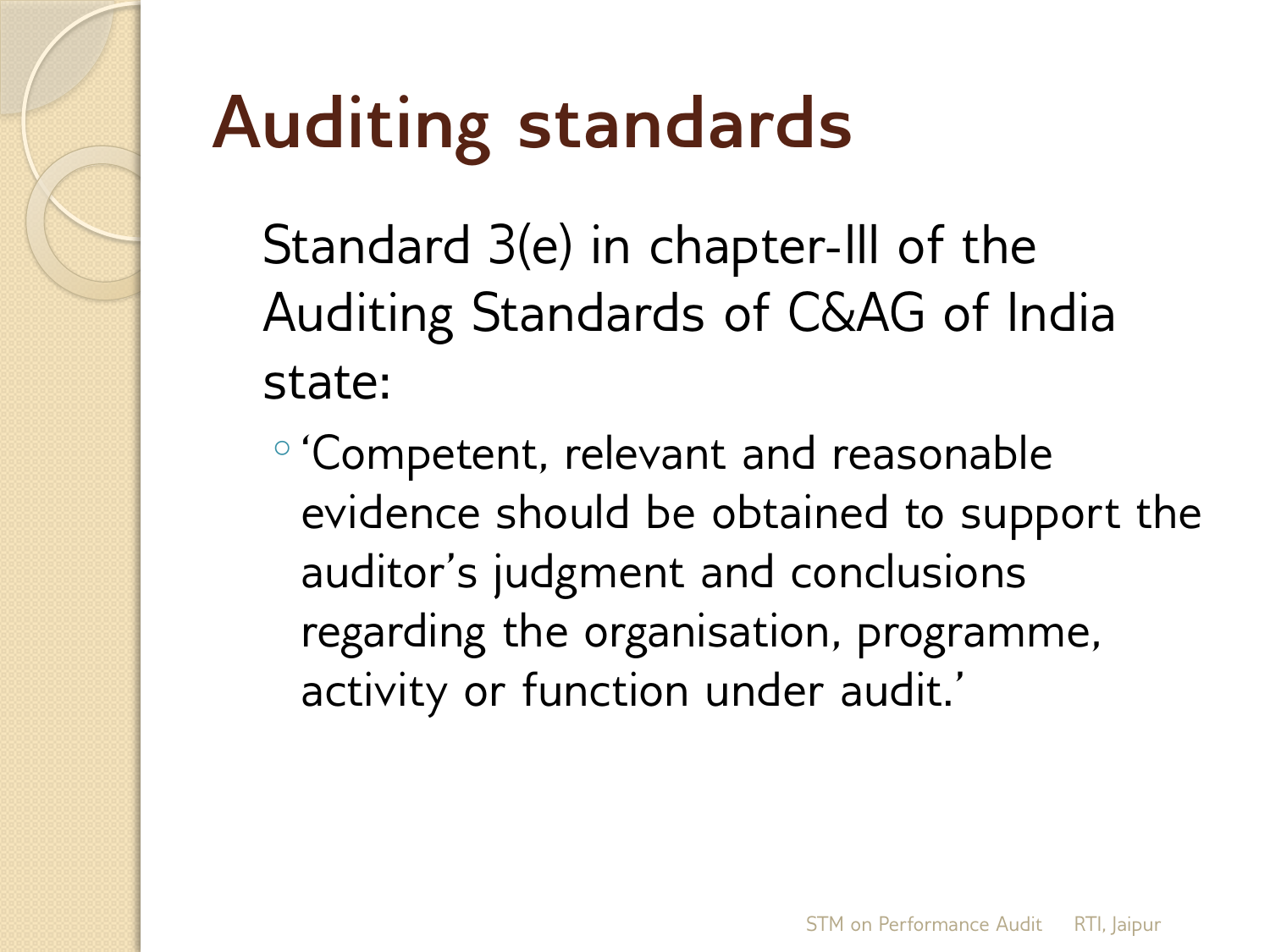

# Auditing standards
	Standard 3(e) in chapter-III of the Auditing Standards of C&AG of India state:
‘Competent, relevant and reasonable evidence should be obtained to support the auditor’s judgment and conclusions regarding the organisation, programme, activity or function under audit.’

STM on Performance Audit     RTI, Jaipur